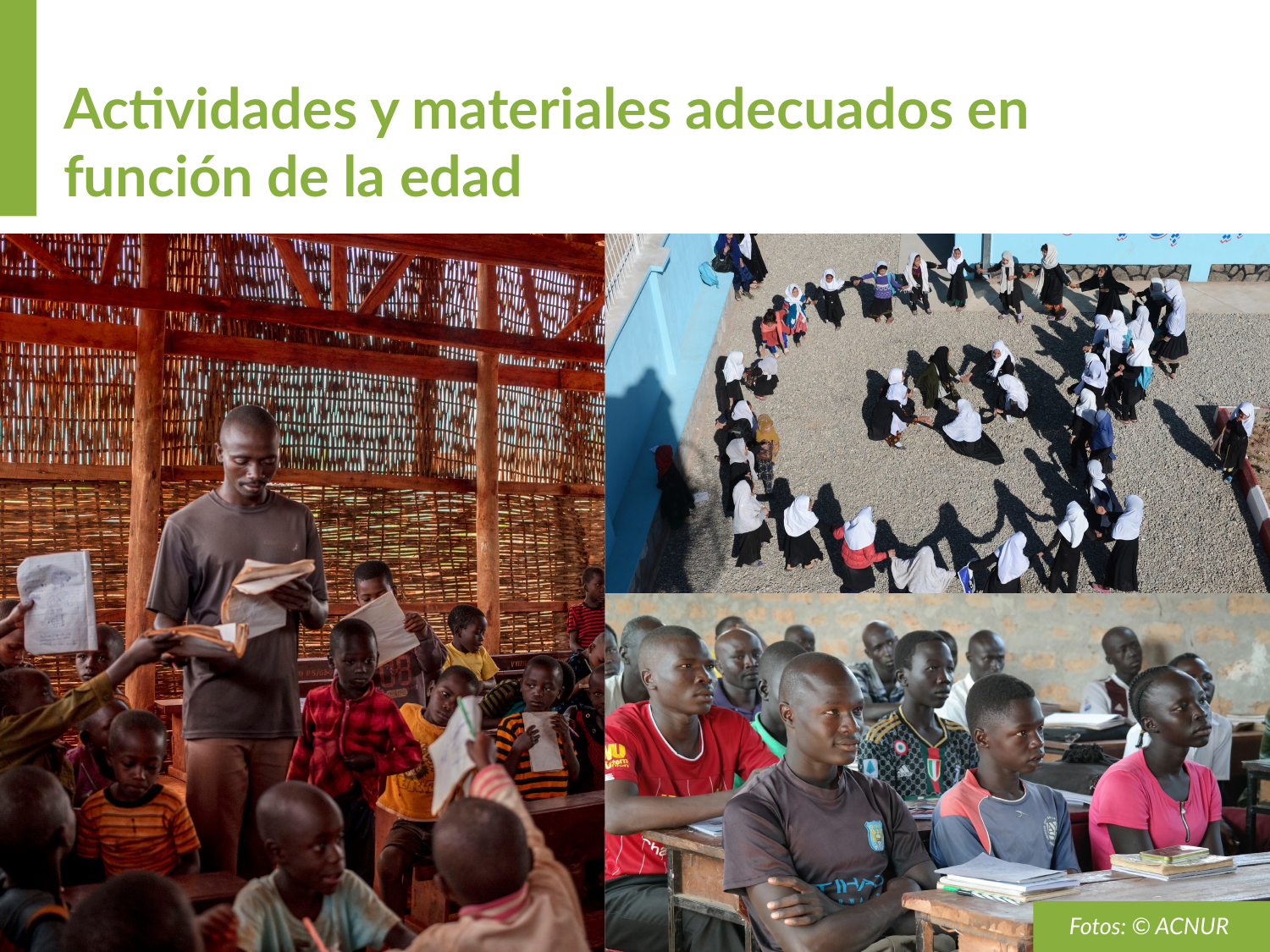

# Actividades y materiales adecuados en función de la edad

Fotos: © ACNUR